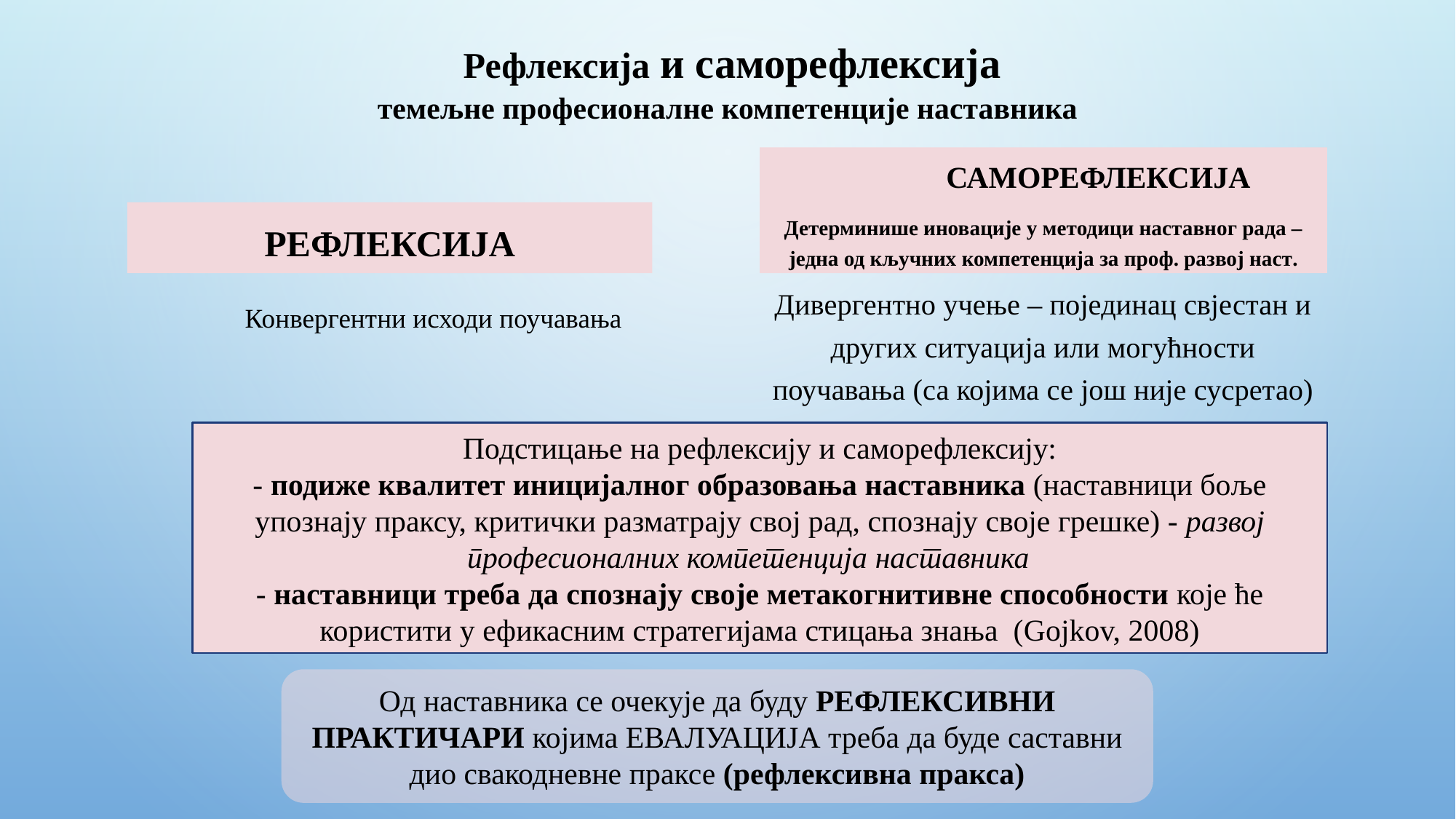

# Рефлексија и саморефлексија темељне професионалне компетенције наставника
                       Саморефлексија
Детерминише иновације у методици наставног рада – једна од кључних компетенција за проф. развој наст.
Рефлексија
Дивергентно учење – појединац свјестан и других ситуација или могућности поучавања (са којима се још није сусретао)
             Конвергентни исходи поучавања
Подстицање на рефлексију и саморефлексију:
- подиже квалитет иницијалног образовања наставника (наставници боље упознају праксу, критички разматрају свој рад, спознају своје грешке) - развој професионалних компетенција наставника
- наставници треба да спознају своје метакогнитивне способности које ће користити у ефикасним стратегијама стицања знања  (Gojkov, 2008)
Од наставника се очекује да буду РЕФЛЕКСИВНИ ПРАКТИЧАРИ којима ЕВАЛУАЦИЈА треба да буде саставни дио свакодневне праксе (рефлексивна пракса)